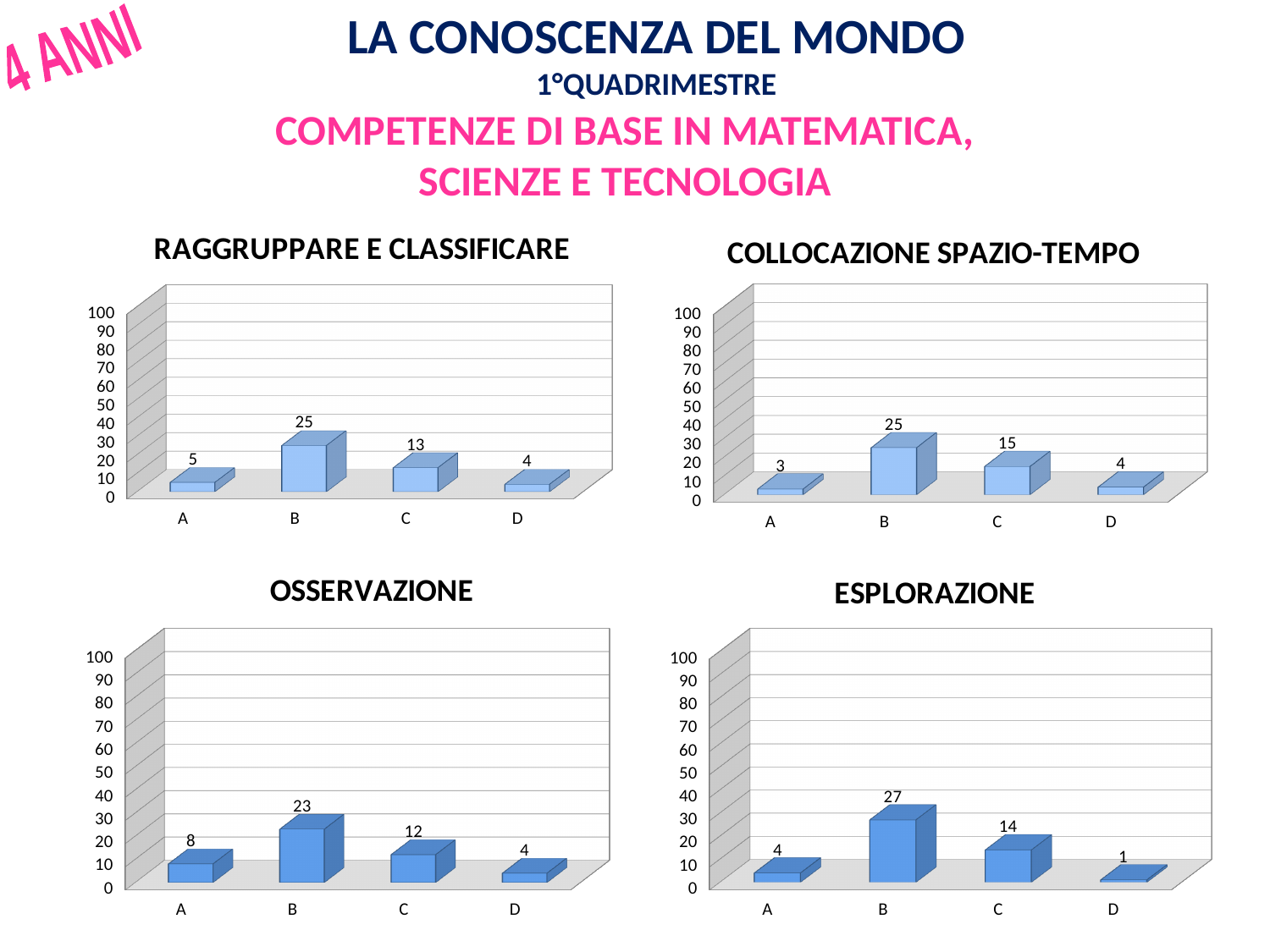

LA CONOSCENZA DEL MONDO
1°QUADRIMESTRE
 4 ANNI
Competenze di base in matematica, scienze e tecnologia

[unsupported chart]

[unsupported chart]

[unsupported chart]

[unsupported chart]